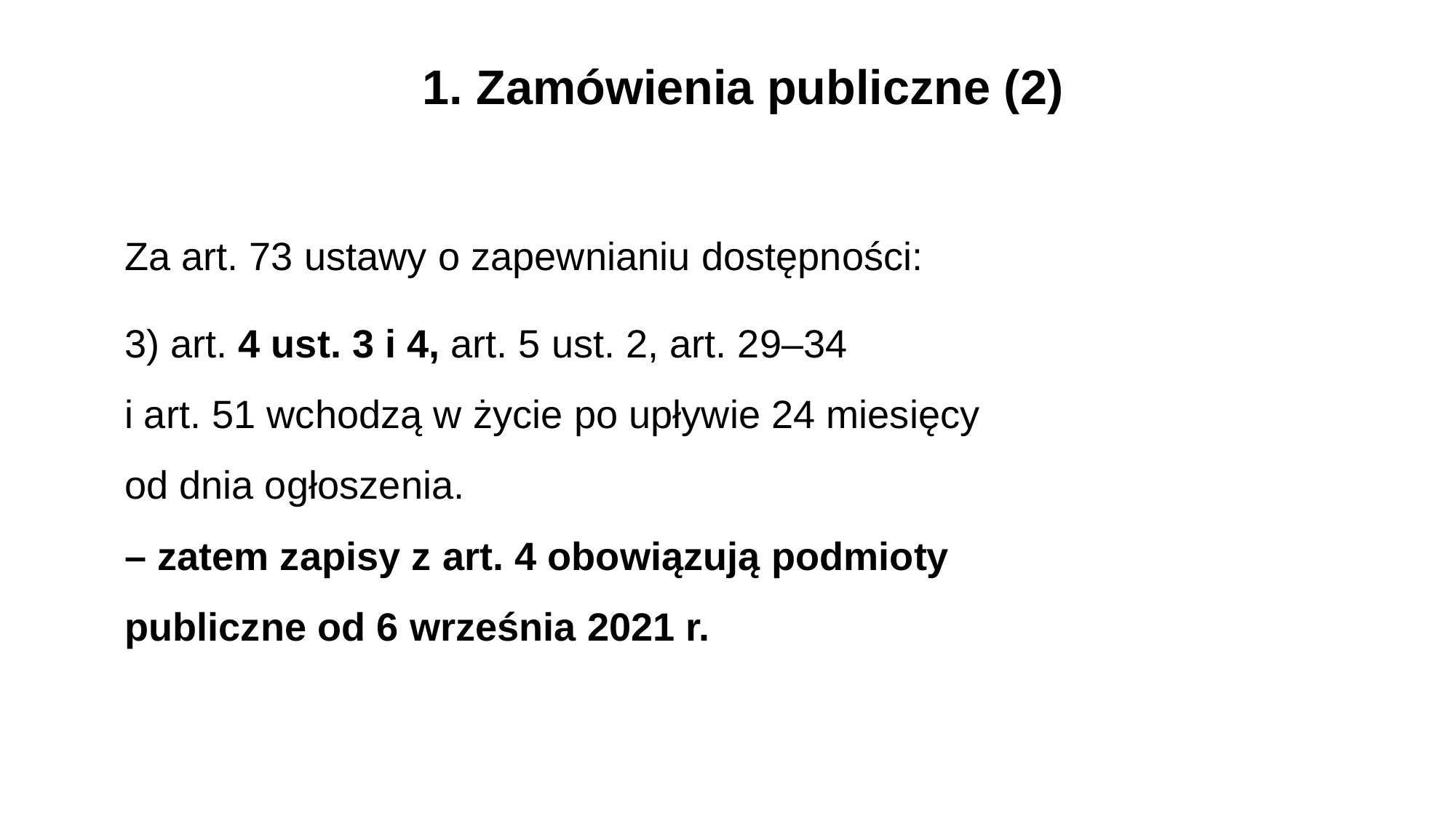

1. Zamówienia publiczne (2)
Za art. 73 ustawy o zapewnianiu dostępności:
3) art. 4 ust. 3 i 4, art. 5 ust. 2, art. 29–34
i art. 51 wchodzą w życie po upływie 24 miesięcy od dnia ogłoszenia.
– zatem zapisy z art. 4 obowiązują podmioty publiczne od 6 września 2021 r.